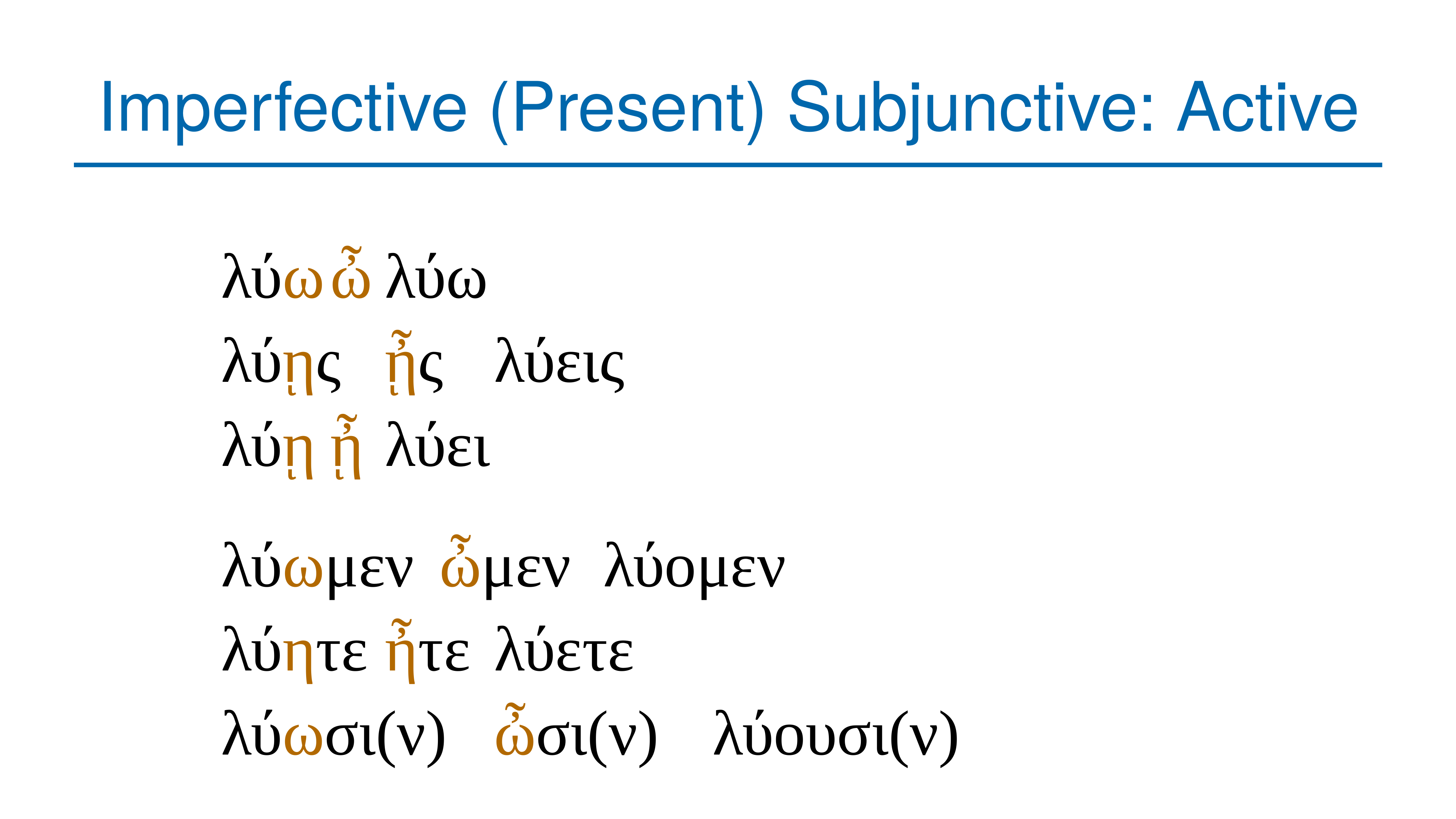

# Imperfective (Present) Subjunctive: Active
λύω	ὦ	λύω
λύῃς	ᾖς	λύεις
λύῃ	ᾖ	λύει
λύωμεν	ὦμεν	λύομεν
λύητε	ἦτε	λύετε
λύωσι(ν)	ὦσι(ν)	λύουσι(ν)